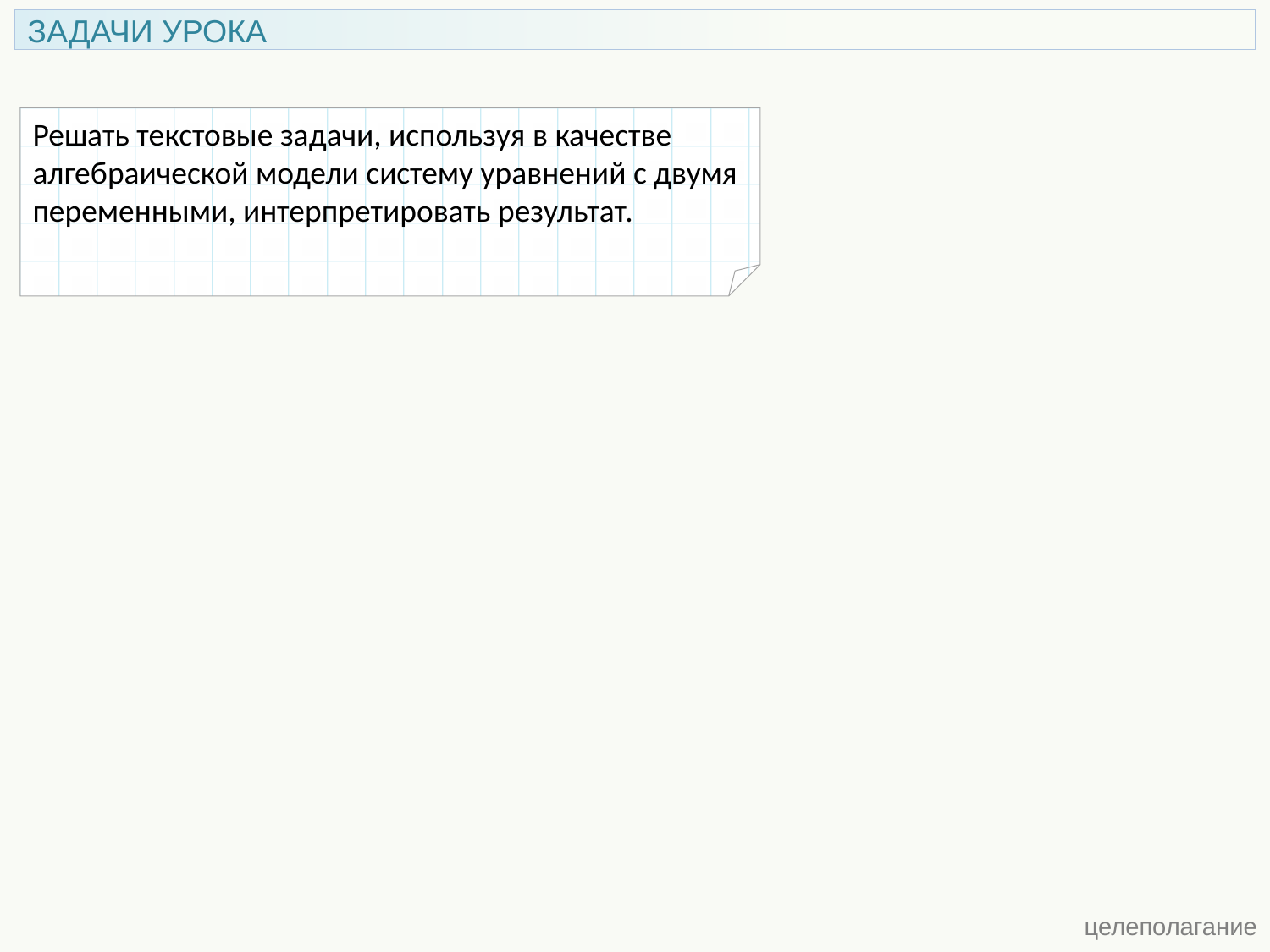

ЗАДАЧИ УРОКА

Решать текстовые задачи, используя в качестве алгебраической модели систему уравнений с двумя
переменными, интерпретировать результат.
  целеполагание